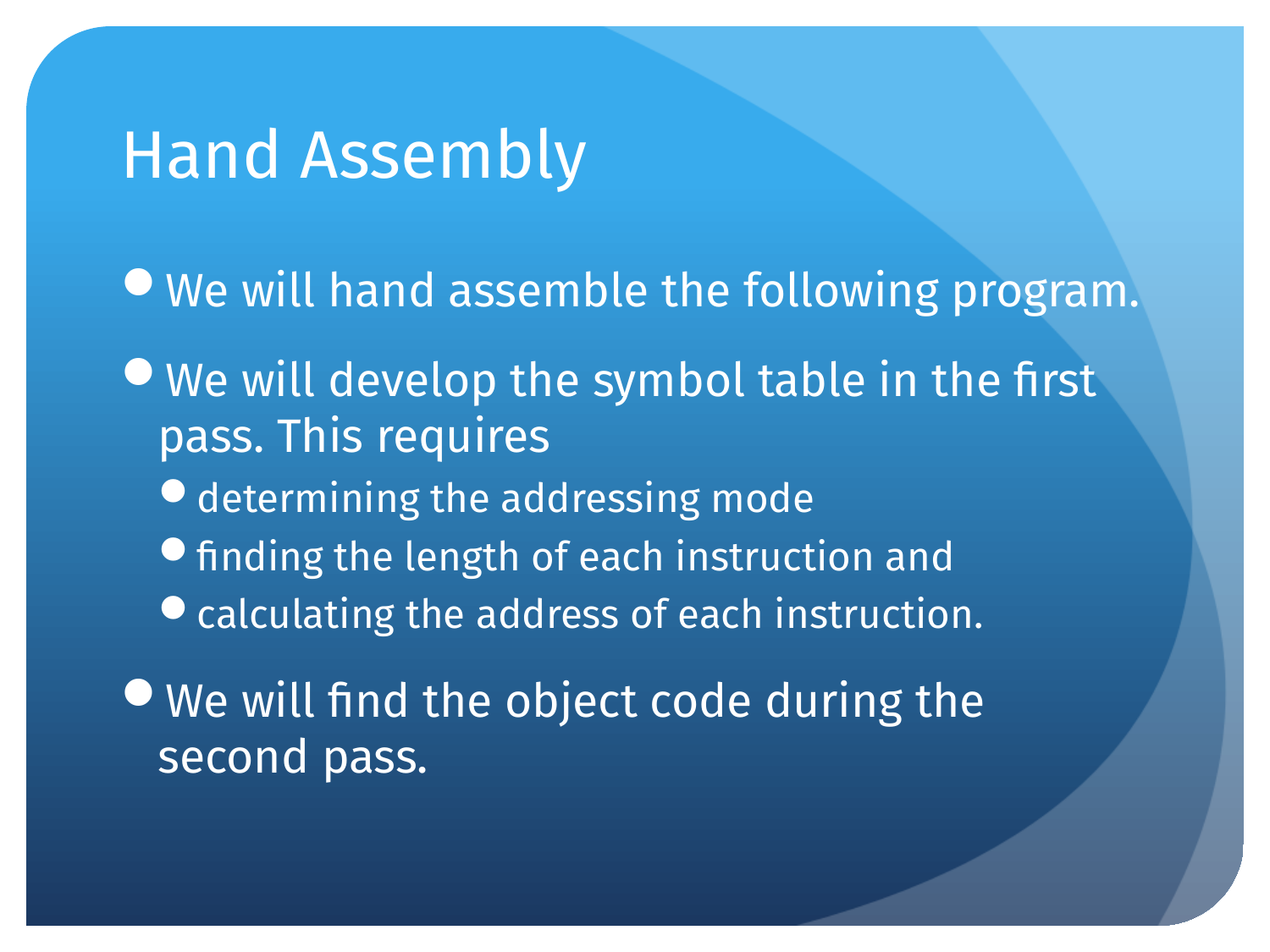

# Hand Assembly
We will hand assemble the following program.
We will develop the symbol table in the first pass. This requires
determining the addressing mode
finding the length of each instruction and
calculating the address of each instruction.
We will find the object code during the second pass.